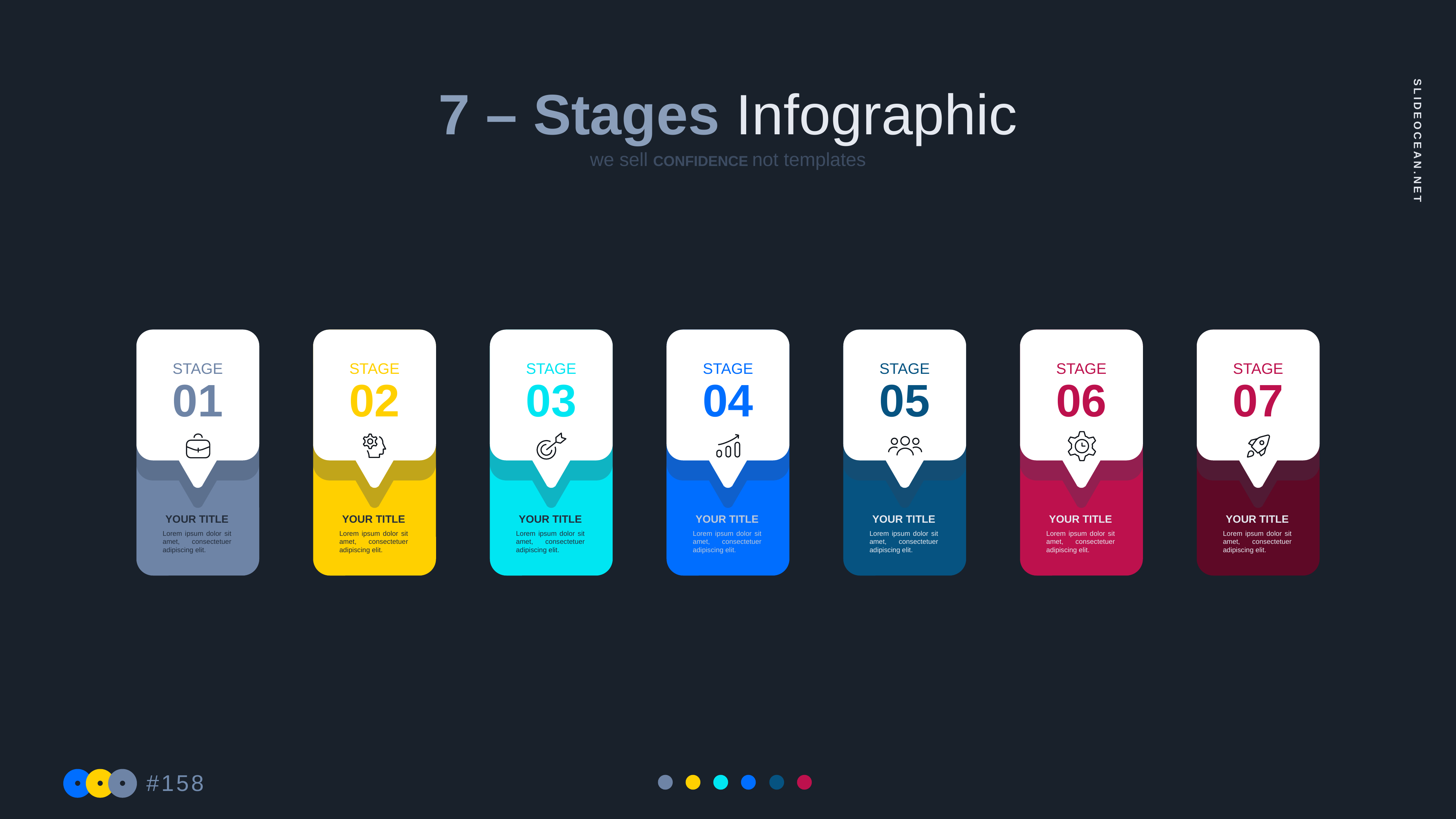

7 – Stages Infographic
we sell CONFIDENCE not templates

STAGE
01
STAGE
02
STAGE
03
STAGE
04
STAGE
05
STAGE
06
STAGE
07

YOUR TITLE
Lorem ipsum dolor sit amet, consectetuer adipiscing elit.
YOUR TITLE
Lorem ipsum dolor sit amet, consectetuer adipiscing elit.
YOUR TITLE
Lorem ipsum dolor sit amet, consectetuer adipiscing elit.
YOUR TITLE
Lorem ipsum dolor sit amet, consectetuer adipiscing elit.
YOUR TITLE
Lorem ipsum dolor sit amet, consectetuer adipiscing elit.
YOUR TITLE
Lorem ipsum dolor sit amet, consectetuer adipiscing elit.
YOUR TITLE
Lorem ipsum dolor sit amet, consectetuer adipiscing elit.
#158